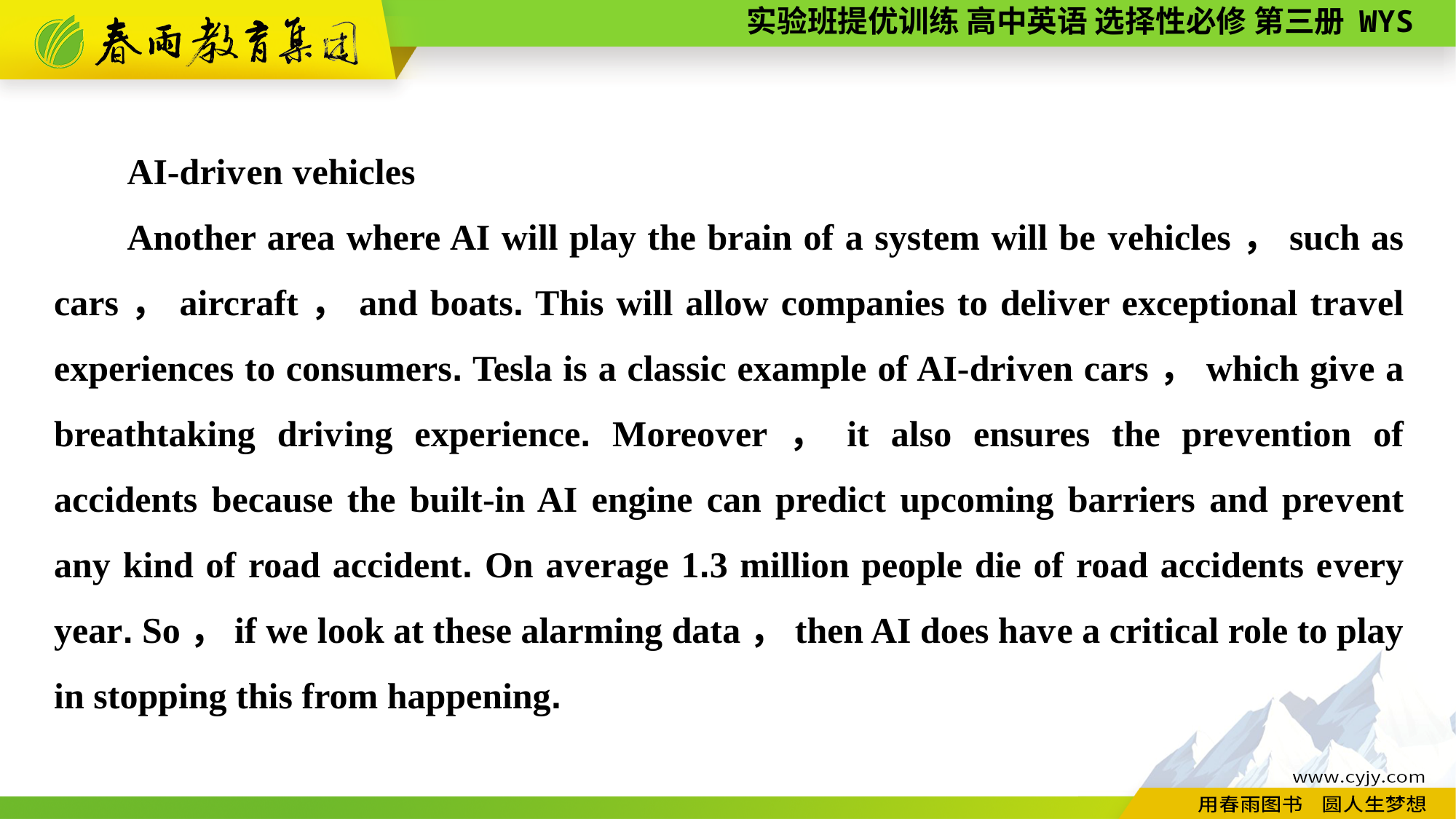

AI-driven vehicles
Another area where AI will play the brain of a system will be vehicles，such as cars，aircraft，and boats. This will allow companies to deliver exceptional travel experiences to consumers. Tesla is a classic example of AI-driven cars，which give a breathtaking driving experience. Moreover，it also ensures the prevention of accidents because the built-in AI engine can predict upcoming barriers and prevent any kind of road accident. On average 1.3 million people die of road accidents every year. So，if we look at these alarming data，then AI does have a critical role to play in stopping this from happening.